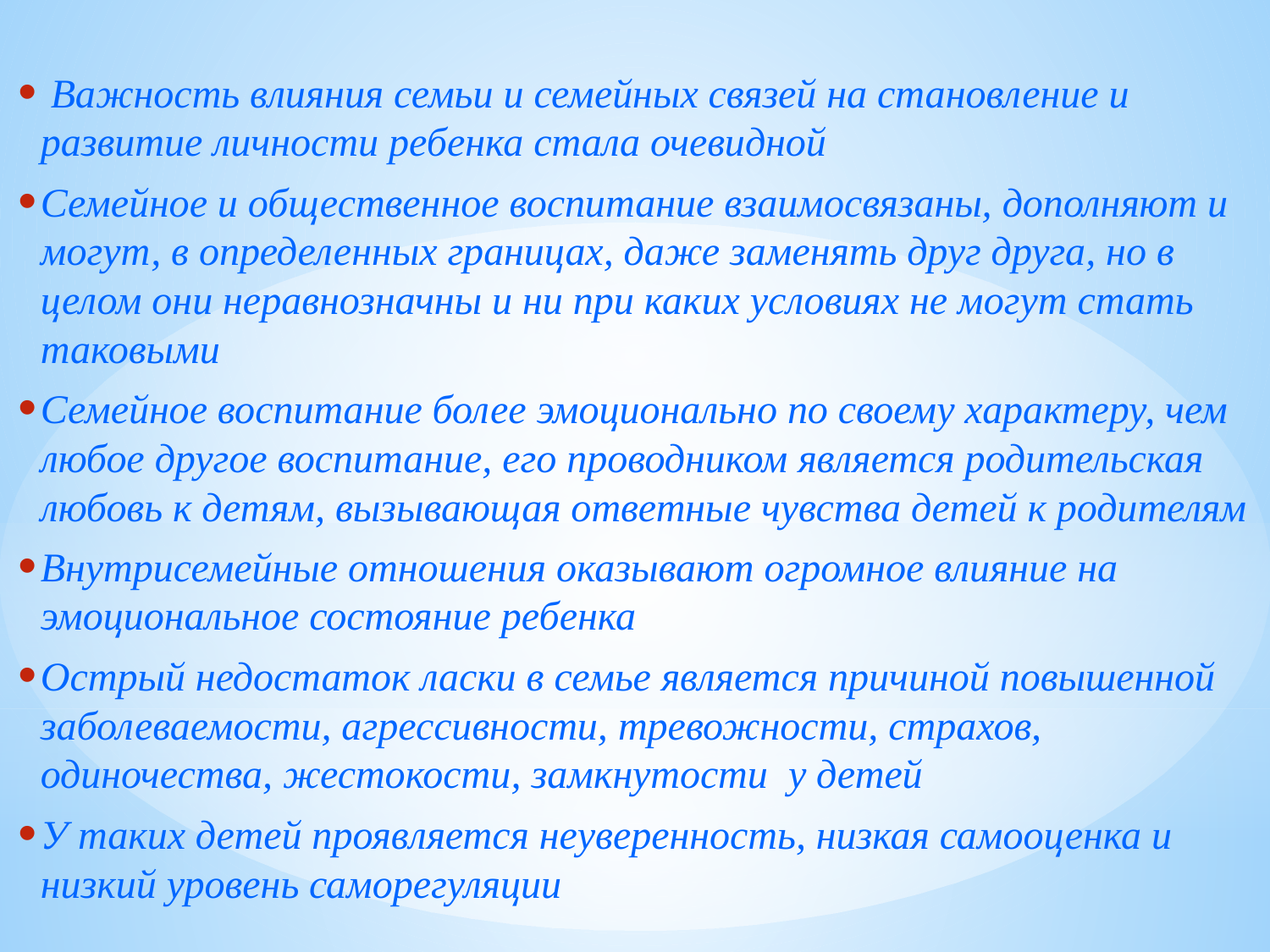

Важность влияния семьи и семейных связей на становление и развитие личности ребенка стала очевидной
Семейное и общественное воспитание взаимосвязаны, дополняют и могут, в определенных границах, даже заменять друг друга, но в целом они неравнозначны и ни при каких условиях не могут стать таковыми
Семейное воспитание более эмоционально по своему характеру, чем любое другое воспитание, его проводником является родительская любовь к детям, вызывающая ответные чувства детей к родителям
Внутрисемейные отношения оказывают огромное влияние на эмоциональное состояние ребенка
Острый недостаток ласки в семье является причиной повышенной заболеваемости, агрессивности, тревожности, страхов, одиночества, жестокости, замкнутости  у детей
У таких детей проявляется неуверенность, низкая самооценка и низкий уровень саморегуляции